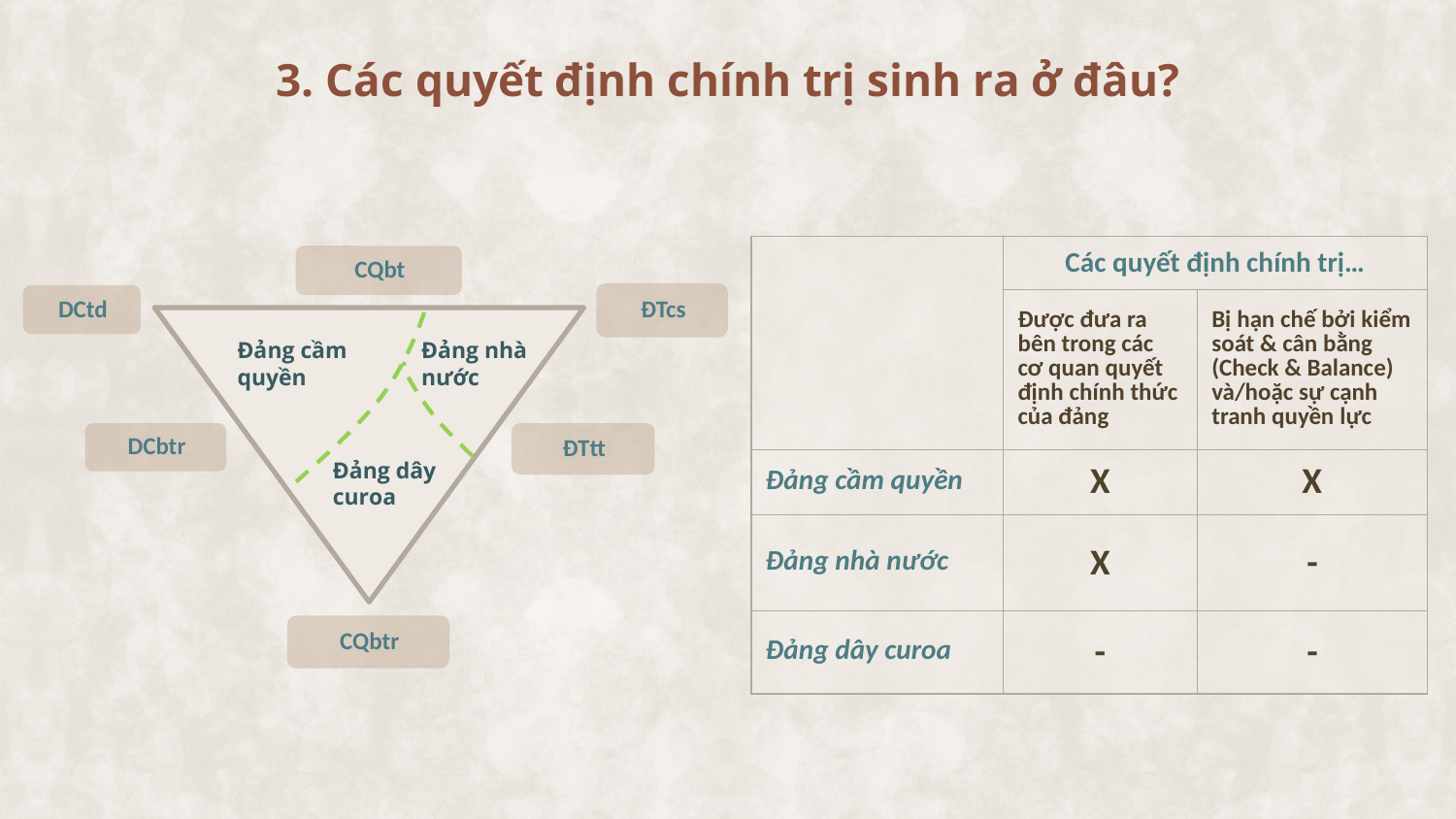

# 3. Các quyết định chính trị sinh ra ở đâu?

ĐTcs
DCtd
CQbtr
CQbt
ĐTtt
DCbtr
|  | Các quyết định chính trị… |  |
| --- | --- | --- |
|  | Được đưa ra bên trong các cơ quan quyết định chính thức của đảng | Bị hạn chế bởi kiểm soát & cân bằng (Check & Balance) và/hoặc sự cạnh tranh quyền lực |
| Đảng cầm quyền | X | X |
| Đảng nhà nước | X | - |
| Đảng dây curoa | - | - |

Đảng cầm quyền
Đảng nhà nước

Đảng dây curoa